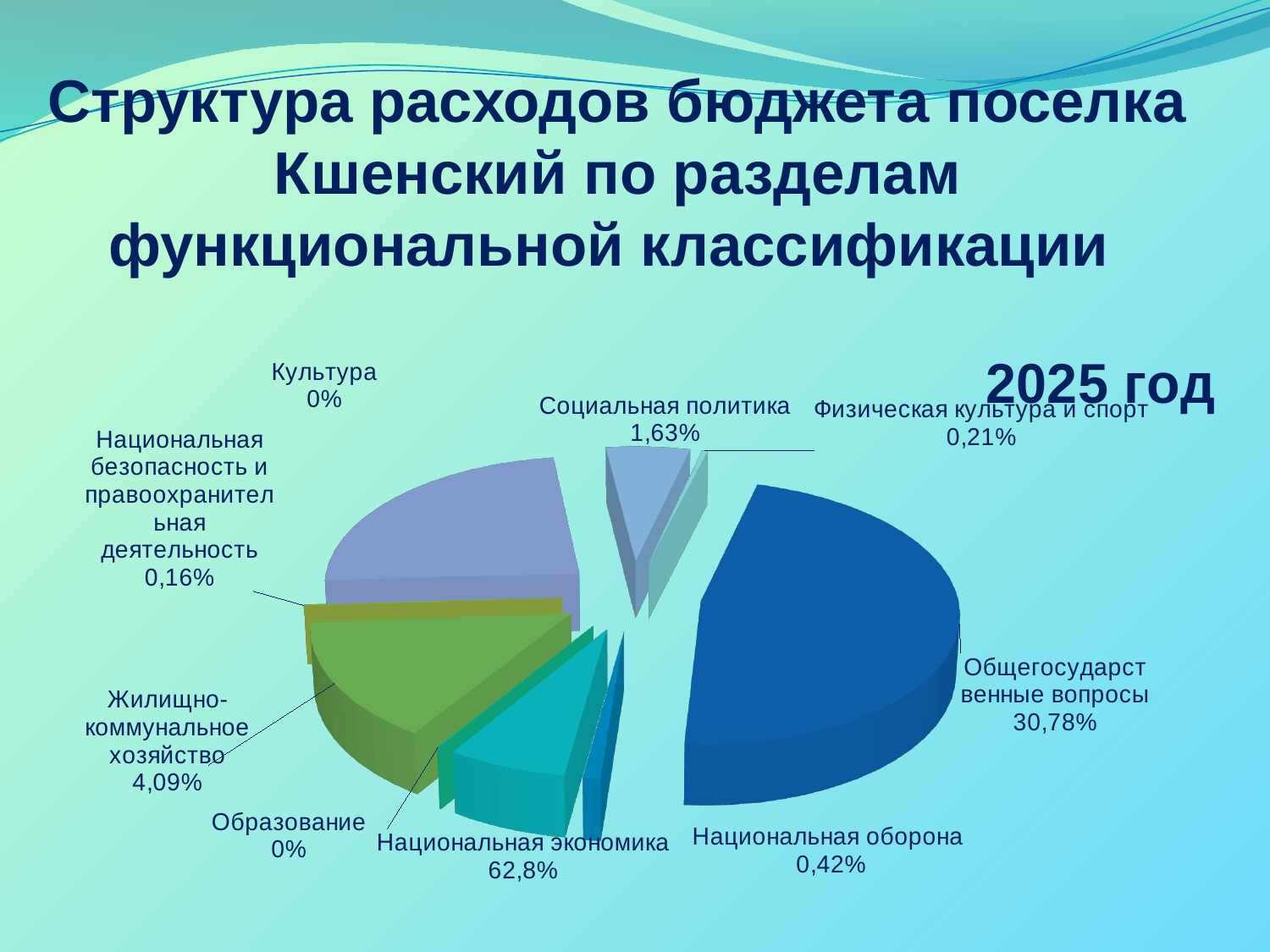

Структура расходов бюджета поселка Кшенский по разделам функциональной классификации

[unsupported chart]